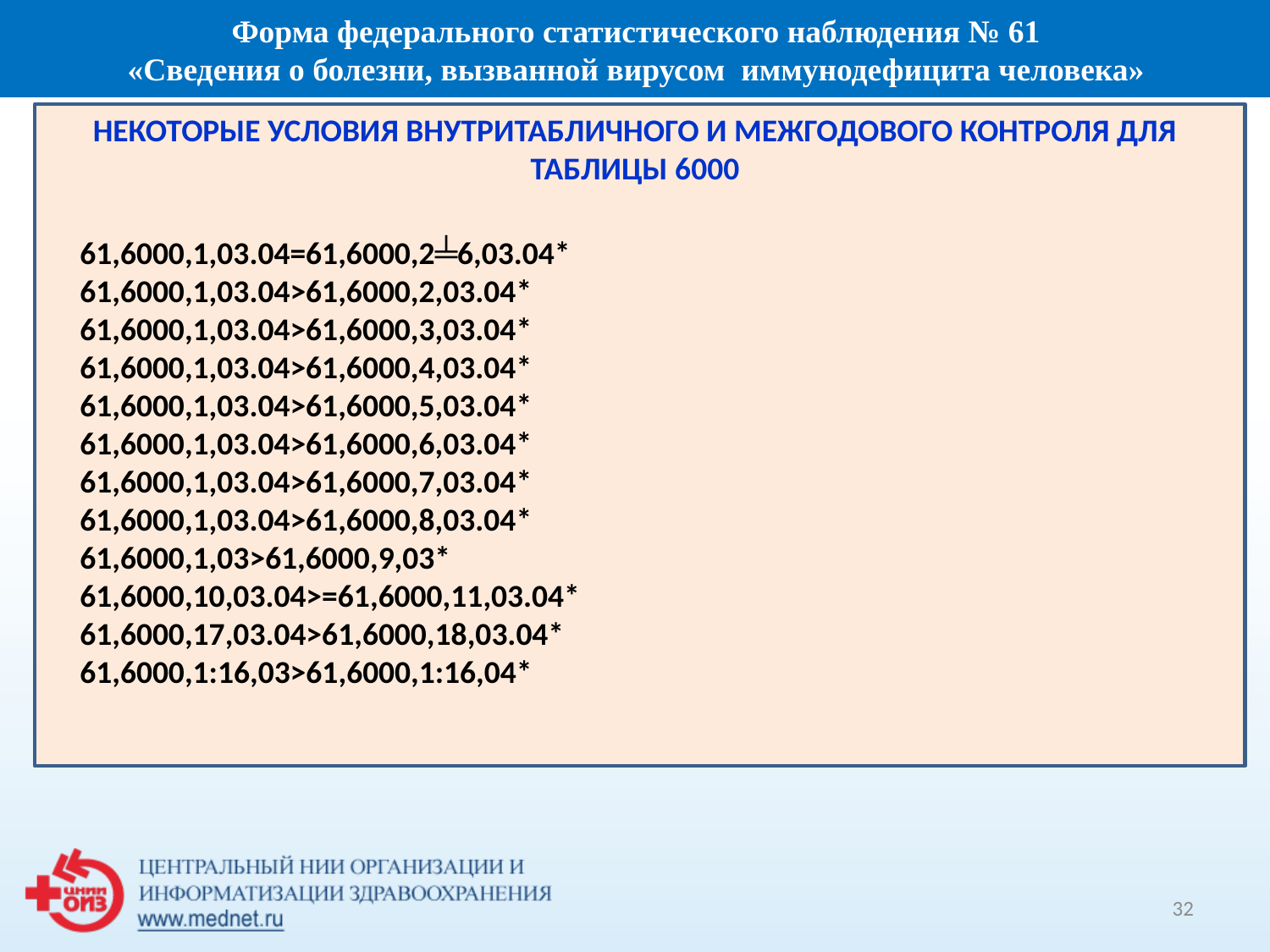

Форма федерального статистического наблюдения № 61
 «Сведения о болезни, вызванной вирусом  иммунодефицита человека»

НЕКОТОРЫЕ УСЛОВИЯ ВНУТРИТАБЛИЧНОГО И МЕЖГОДОВОГО КОНТРОЛЯ ДЛЯ ТАБЛИЦЫ 6000
61,6000,1,03.04=61,6000,2╧6,03.04*
61,6000,1,03.04>61,6000,2,03.04*
61,6000,1,03.04>61,6000,3,03.04*
61,6000,1,03.04>61,6000,4,03.04*
61,6000,1,03.04>61,6000,5,03.04*
61,6000,1,03.04>61,6000,6,03.04*
61,6000,1,03.04>61,6000,7,03.04*
61,6000,1,03.04>61,6000,8,03.04*
61,6000,1,03>61,6000,9,03*
61,6000,10,03.04>=61,6000,11,03.04*
61,6000,17,03.04>61,6000,18,03.04*
61,6000,1:16,03>61,6000,1:16,04*
32